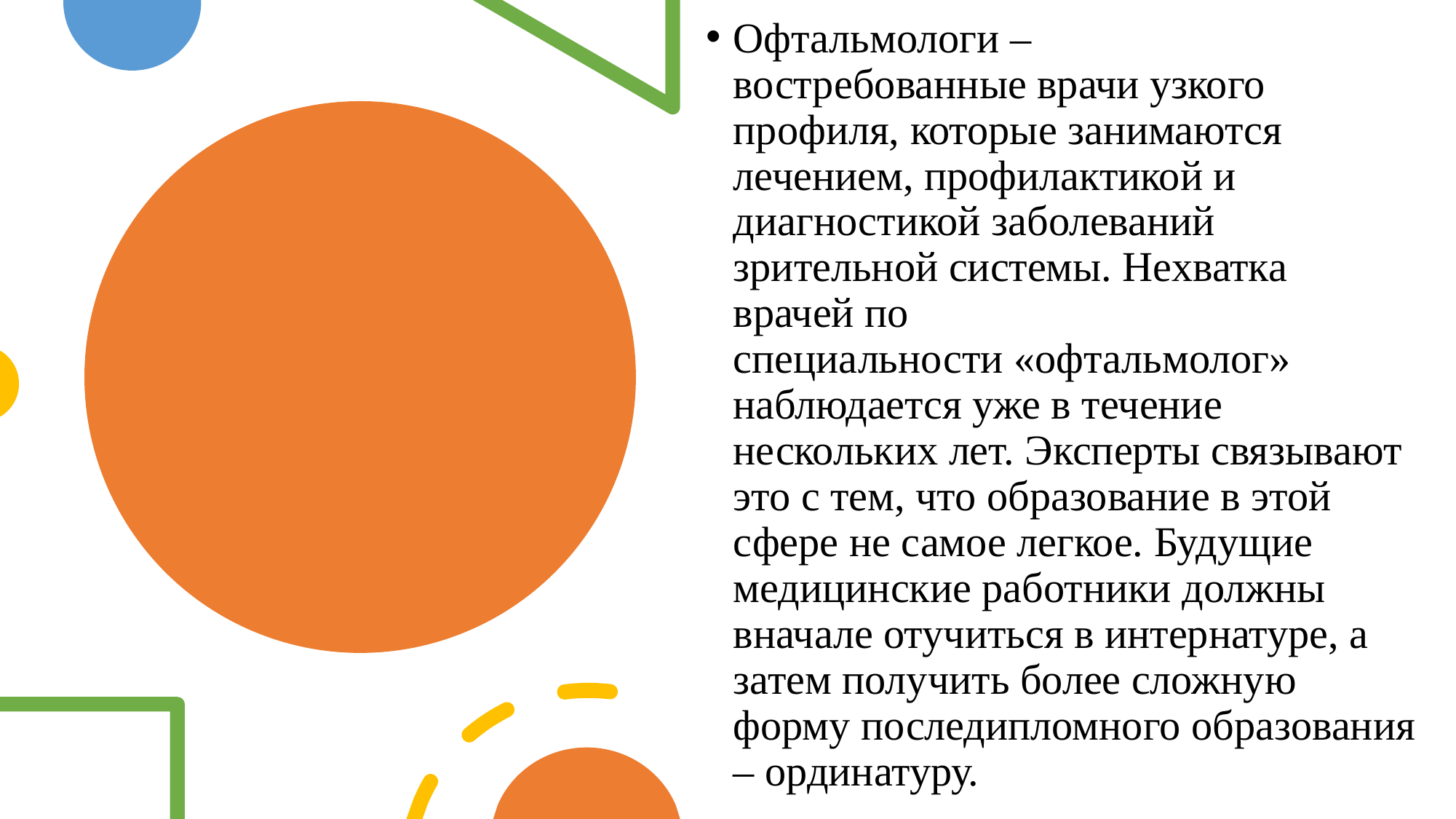

Офтальмологи – востребованные врачи узкого профиля, которые занимаются лечением, профилактикой и диагностикой заболеваний зрительной системы. Нехватка врачей по специальности «офтальмолог» наблюдается уже в течение нескольких лет. Эксперты связывают это с тем, что образование в этой сфере не самое легкое. Будущие медицинские работники должны вначале отучиться в интернатуре, а затем получить более сложную форму последипломного образования – ординатуру.